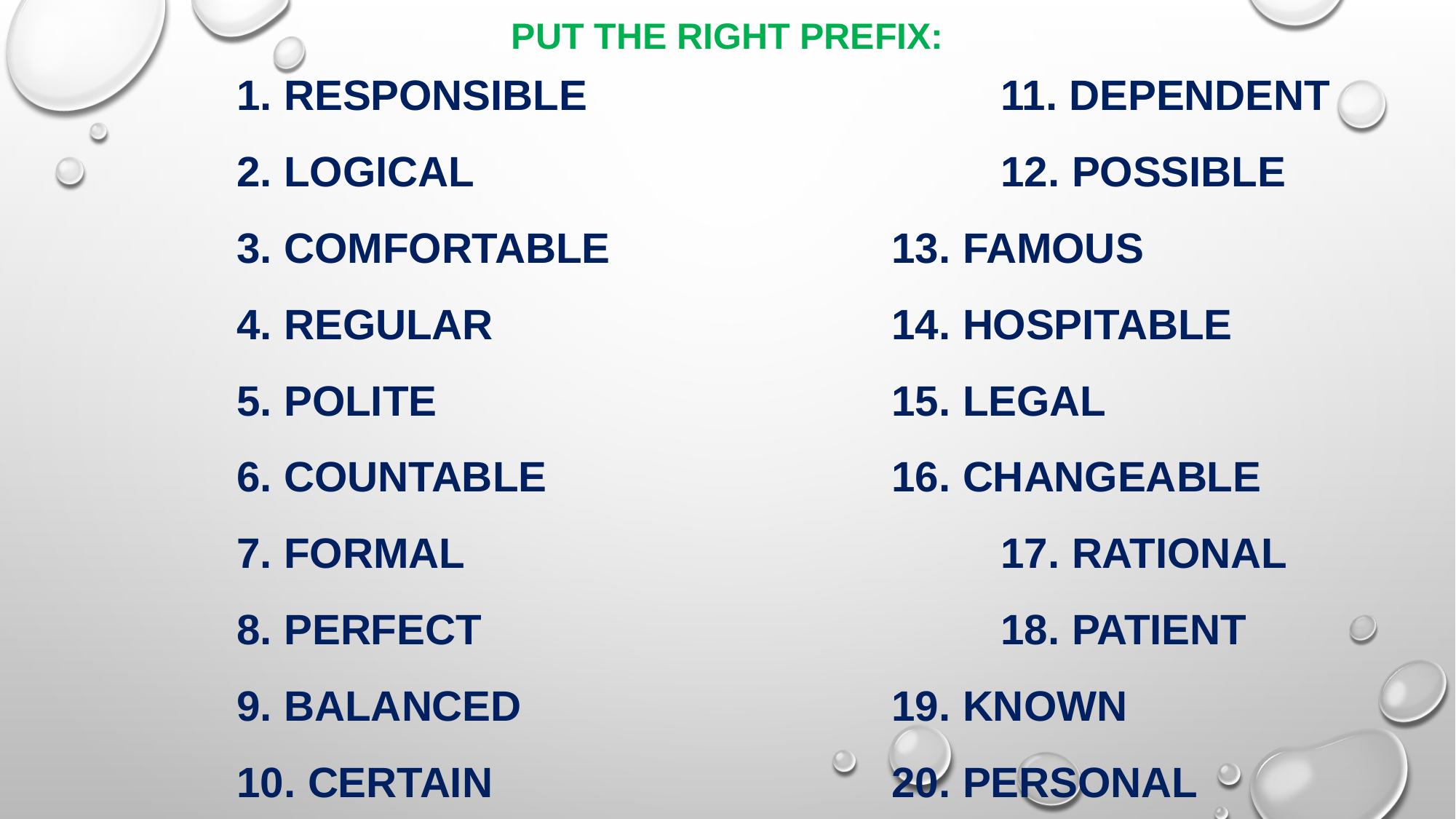

# Put the right prefix:
1. responsible 				11. dependent
2. logical 					12. possible
3. comfortable 			13. famous
4. regular  				14. hospitable
5. polite 					15. legal
6. countable 				16. changeable
7. formal 					17. rational
8. perfect 					18. patient
9. balanced 				19. known
10. Certain				20. personal